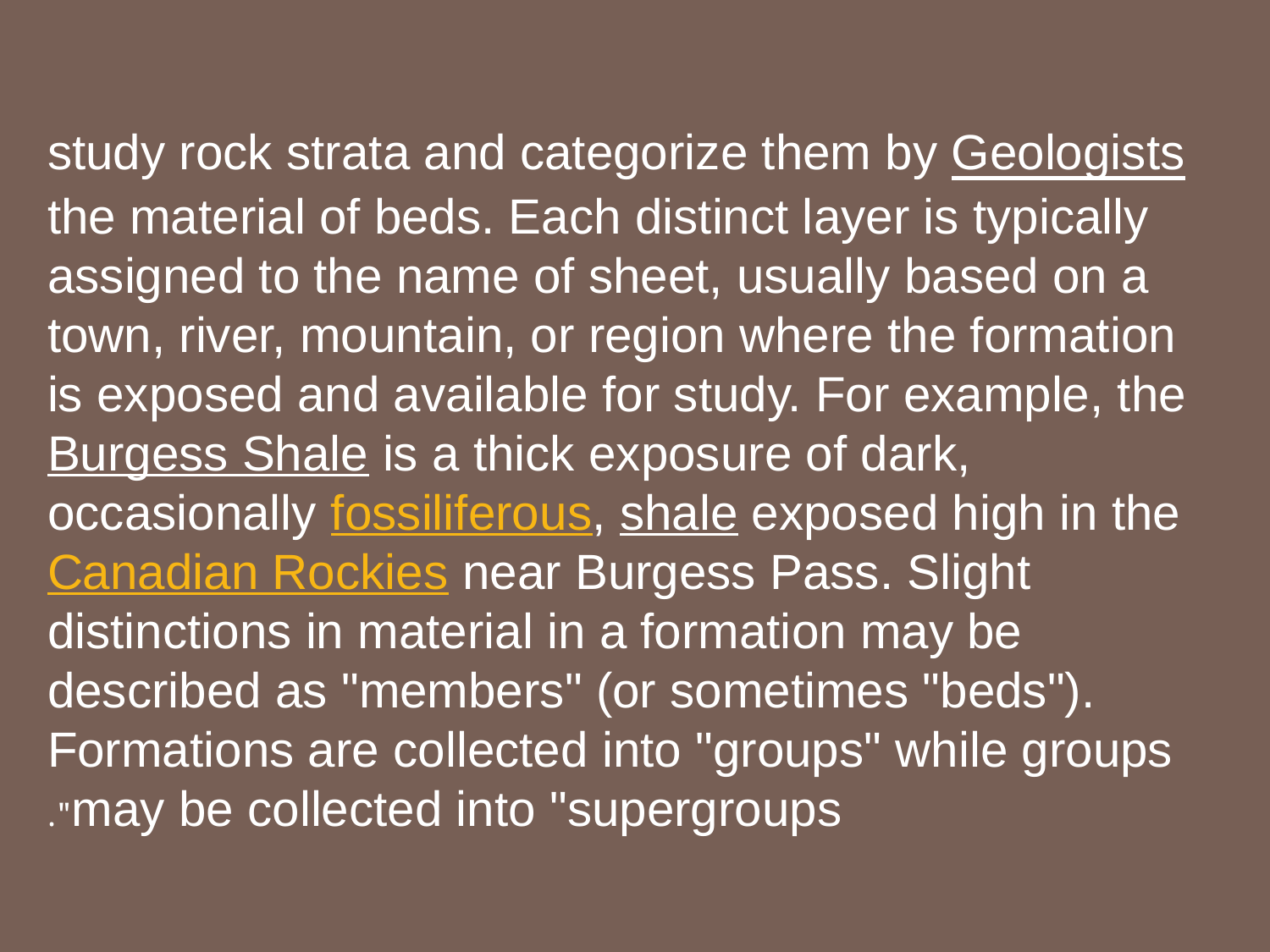

Geologists study rock strata and categorize them by the material of beds. Each distinct layer is typically assigned to the name of sheet, usually based on a town, river, mountain, or region where the formation is exposed and available for study. For example, the Burgess Shale is a thick exposure of dark, occasionally fossiliferous, shale exposed high in the Canadian Rockies near Burgess Pass. Slight distinctions in material in a formation may be described as "members" (or sometimes "beds"). Formations are collected into "groups" while groups may be collected into "supergroups".